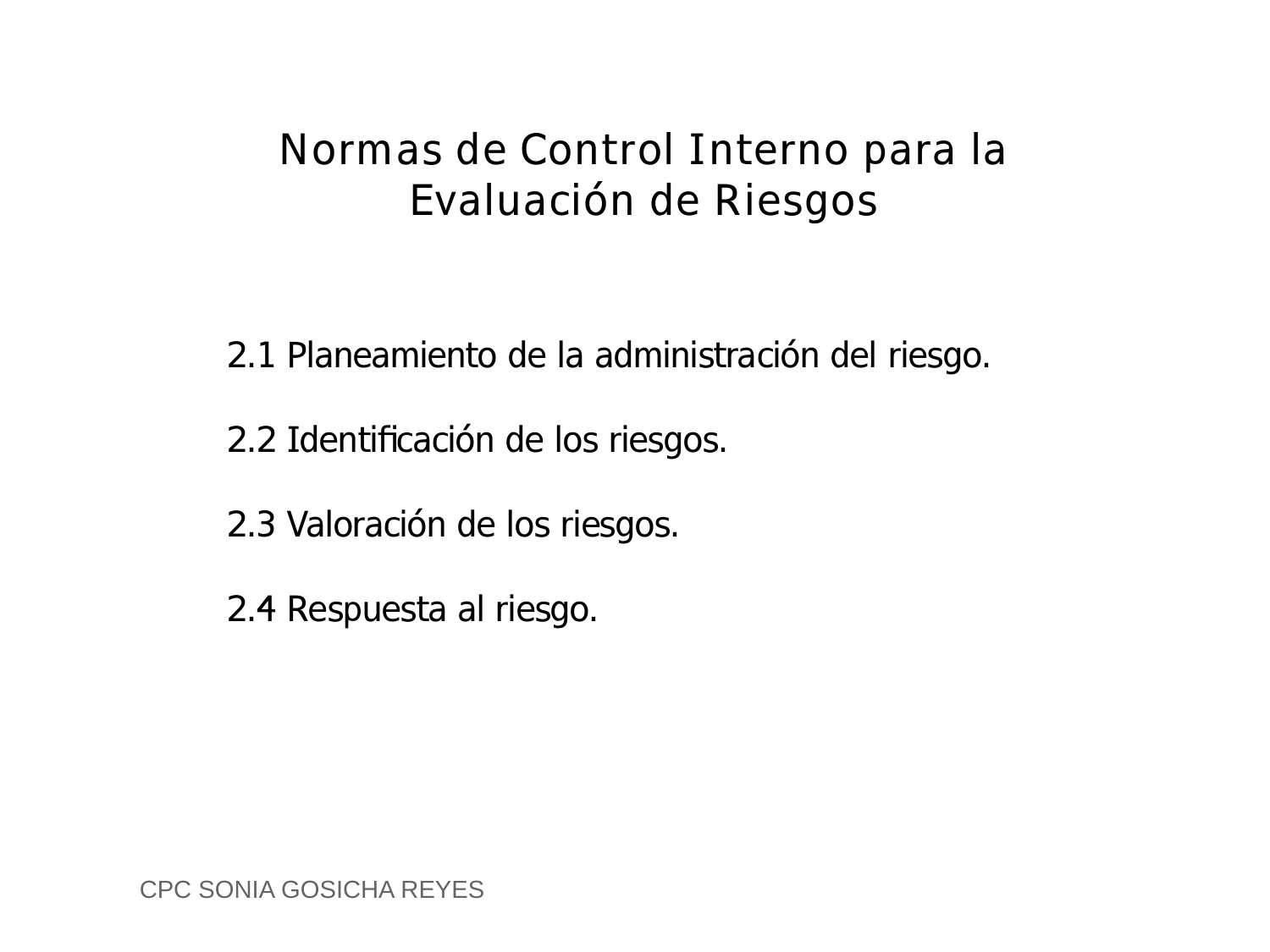

Normas de Control Interno para la Evaluación de Riesgos
2.1 Planeamiento de la administración del riesgo.

2.2 Identificación de los riesgos.

2.3 Valoración de los riesgos.

2.4 Respuesta al riesgo.

CPC SONIA GOSICHA REYES